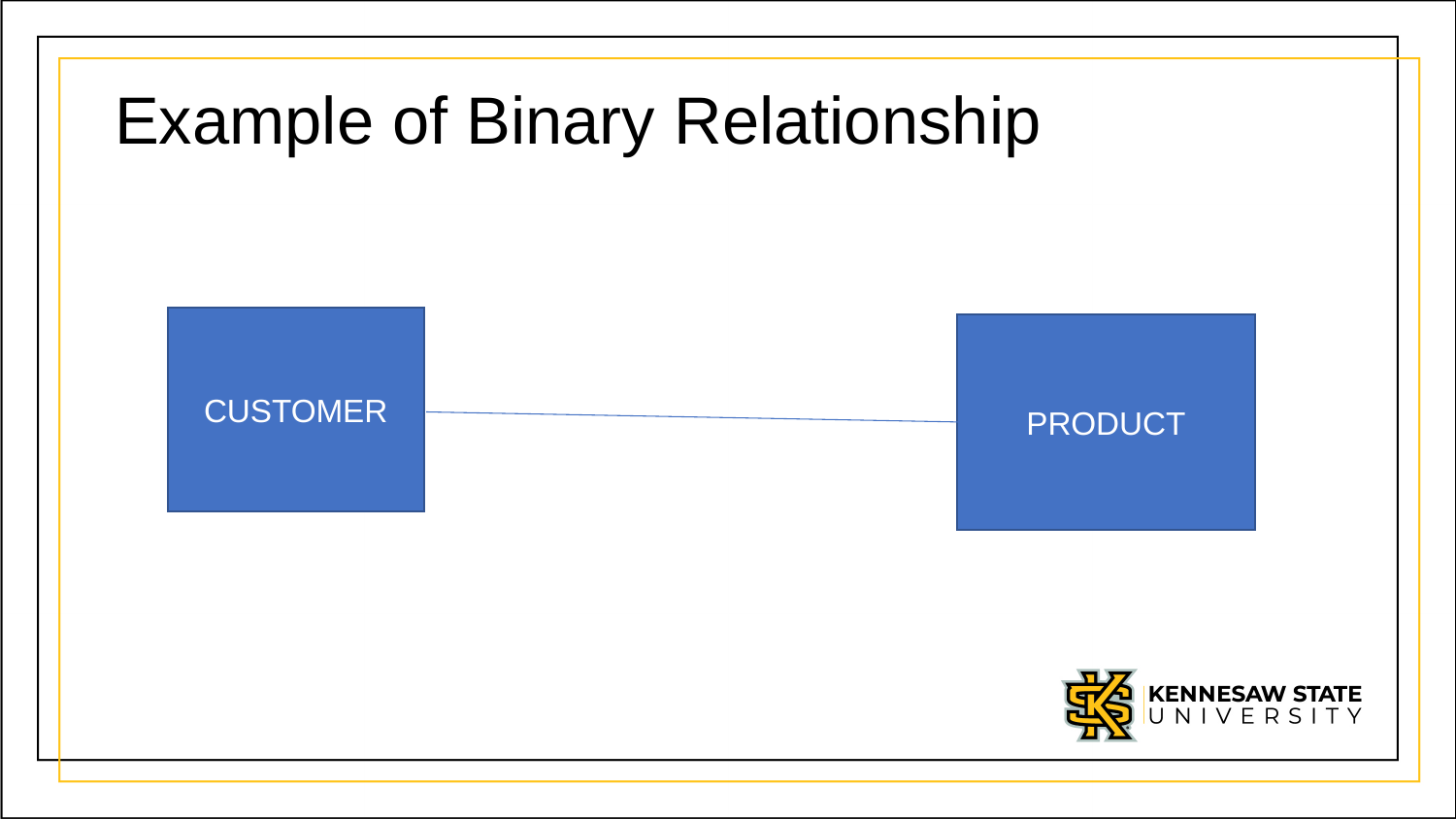

# Example of Binary Relationship
CUSTOMER
PRODUCT